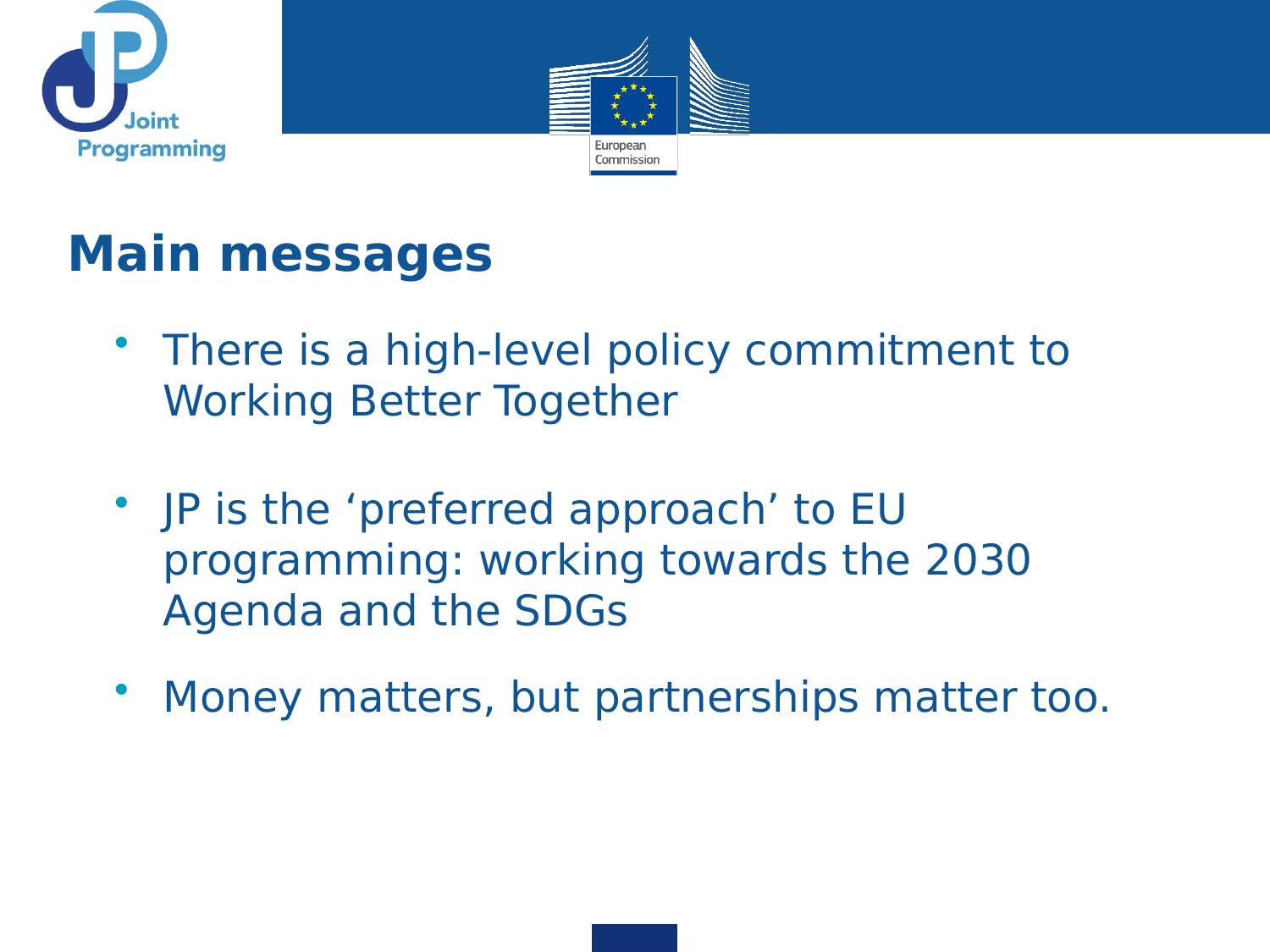

# Main messages
There is a high-level policy commitment to Working Better Together
JP is the ‘preferred approach’ to EU programming: working towards the 2030 Agenda and the SDGs
Money matters, but partnerships matter too.